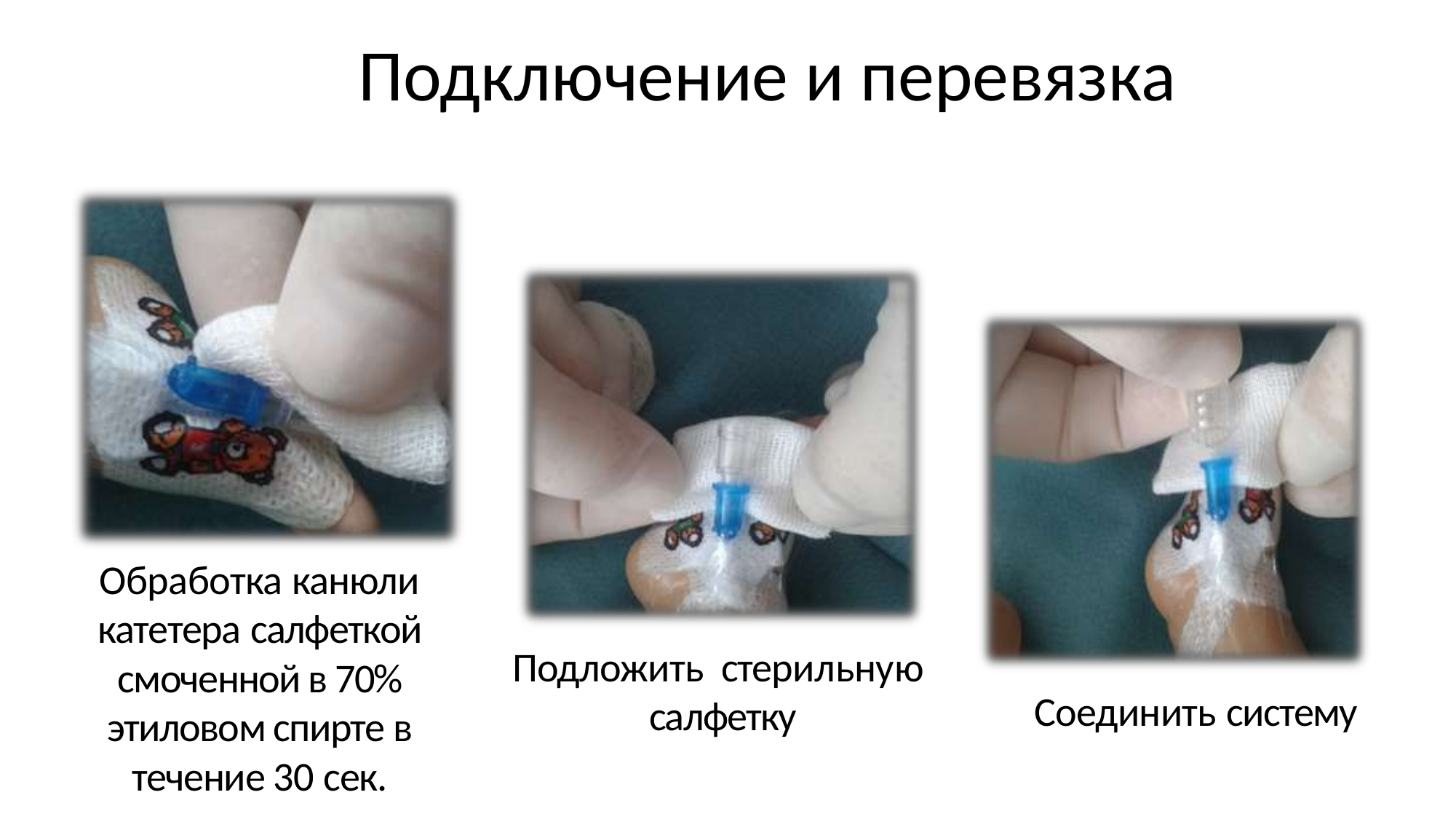

# Подключение и перевязка

Обработка канюли катетера салфеткой смоченной в 70% этиловом спирте в течение 30 сек.
Подложить  стерильную  салфетку
Соединить систему